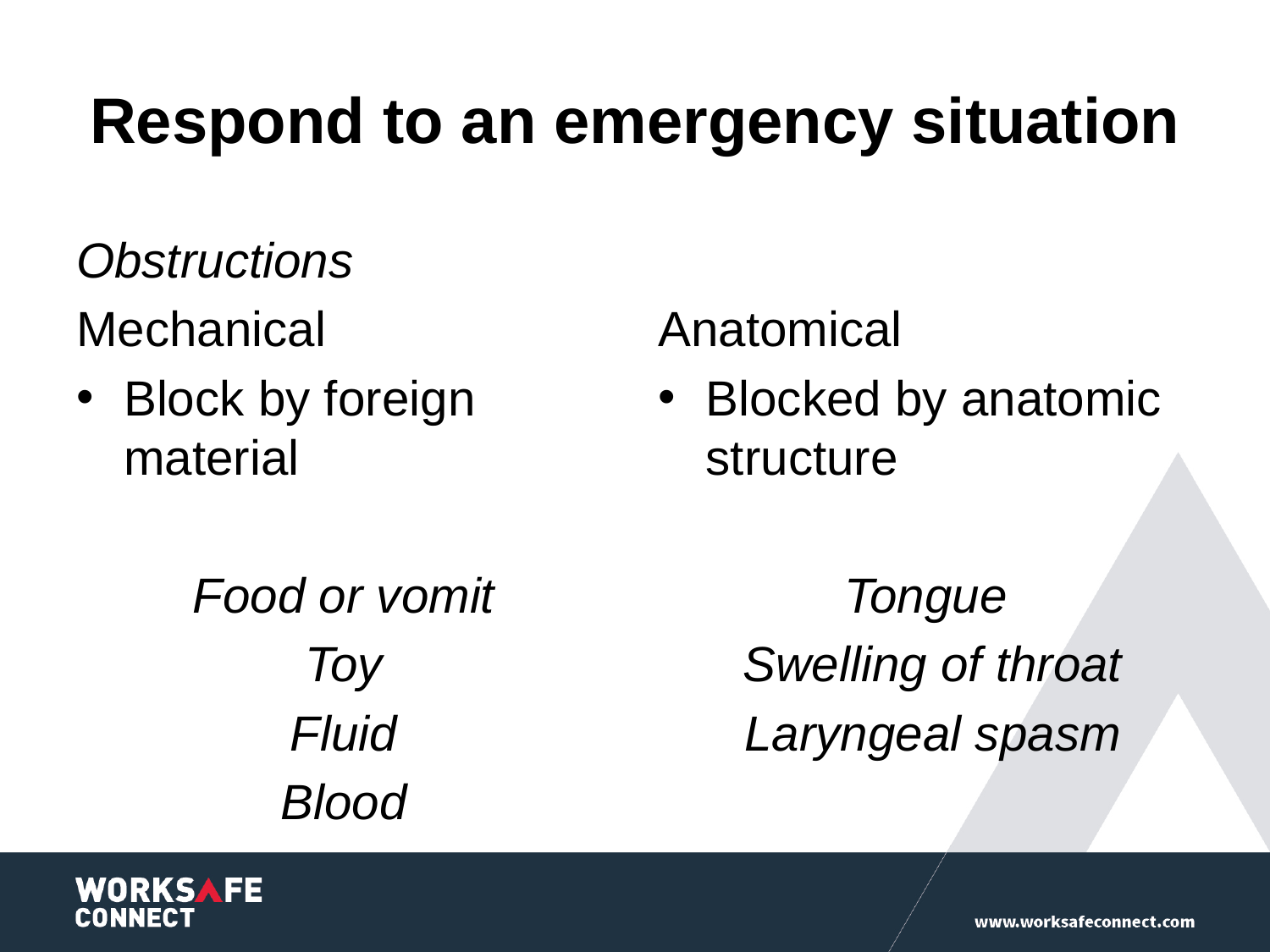

# Respond to an emergency situation
Obstructions
Mechanical
Block by foreign material

Food or vomit
Toy
Fluid
Blood

Anatomical
Blocked by anatomic structure

Tongue
 Swelling of throat
 Laryngeal spasm